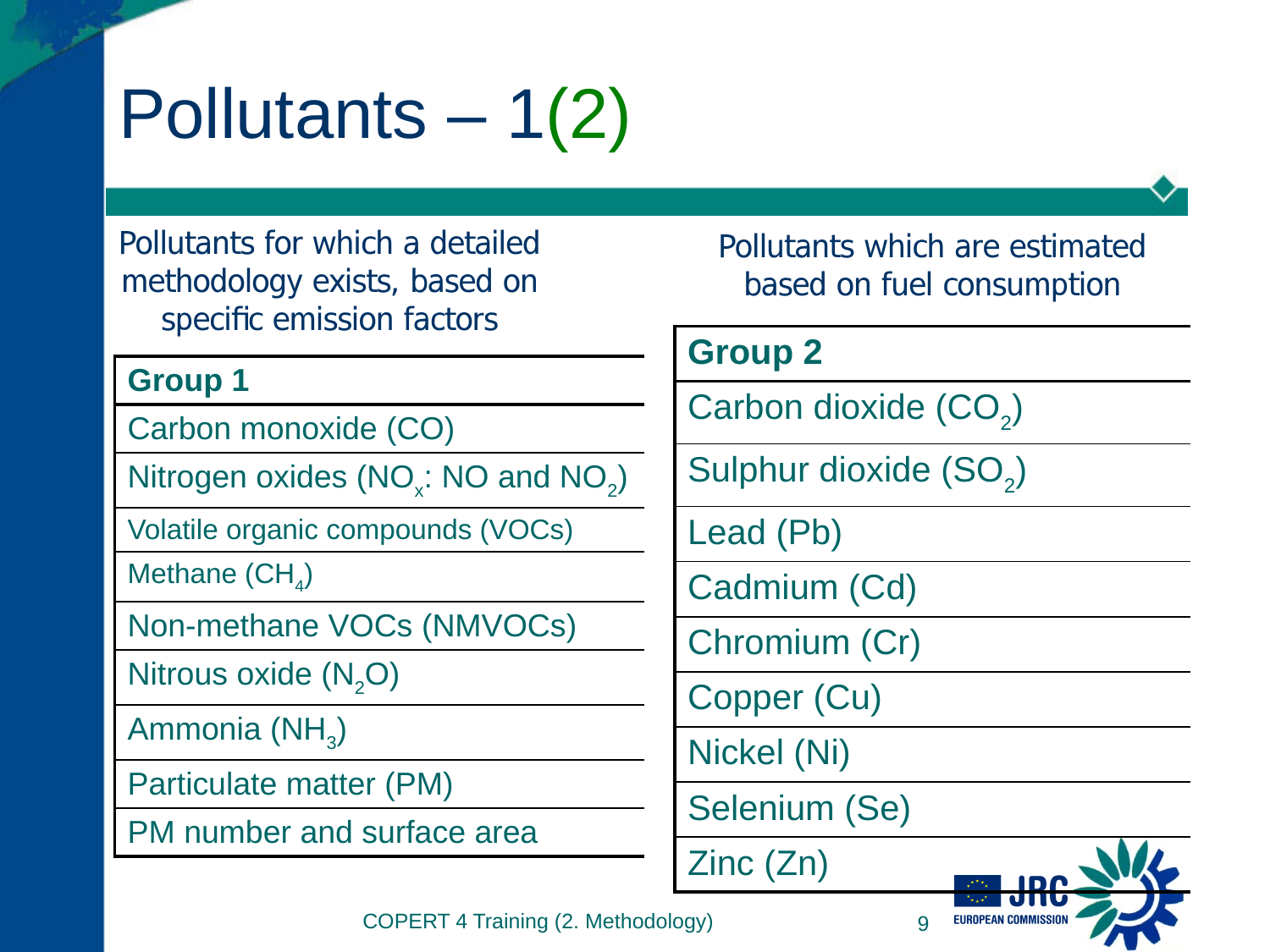

# Pollutants – 1(2)
Pollutants for which a detailed methodology exists, based on specific emission factors
Pollutants which are estimated based on fuel consumption
| Group 2 |
| --- |
| Carbon dioxide (CO2) |
| Sulphur dioxide (SO2) |
| Lead (Pb) |
| Cadmium (Cd) |
| Chromium (Cr) |
| Copper (Cu) |
| Nickel (Ni) |
| Selenium (Se) |
| Zinc (Zn) |
| Group 1 |
| --- |
| Carbon monoxide (CO) |
| Nitrogen oxides (NOx: NO and NO2) |
| Volatile organic compounds (VOCs) |
| Methane (CH4) |
| Non-methane VOCs (NMVOCs) |
| Nitrous oxide (N2O) |
| Ammonia (NH3) |
| Particulate matter (PM) |
| PM number and surface area |
COPERT 4 Training (2. Methodology)
9